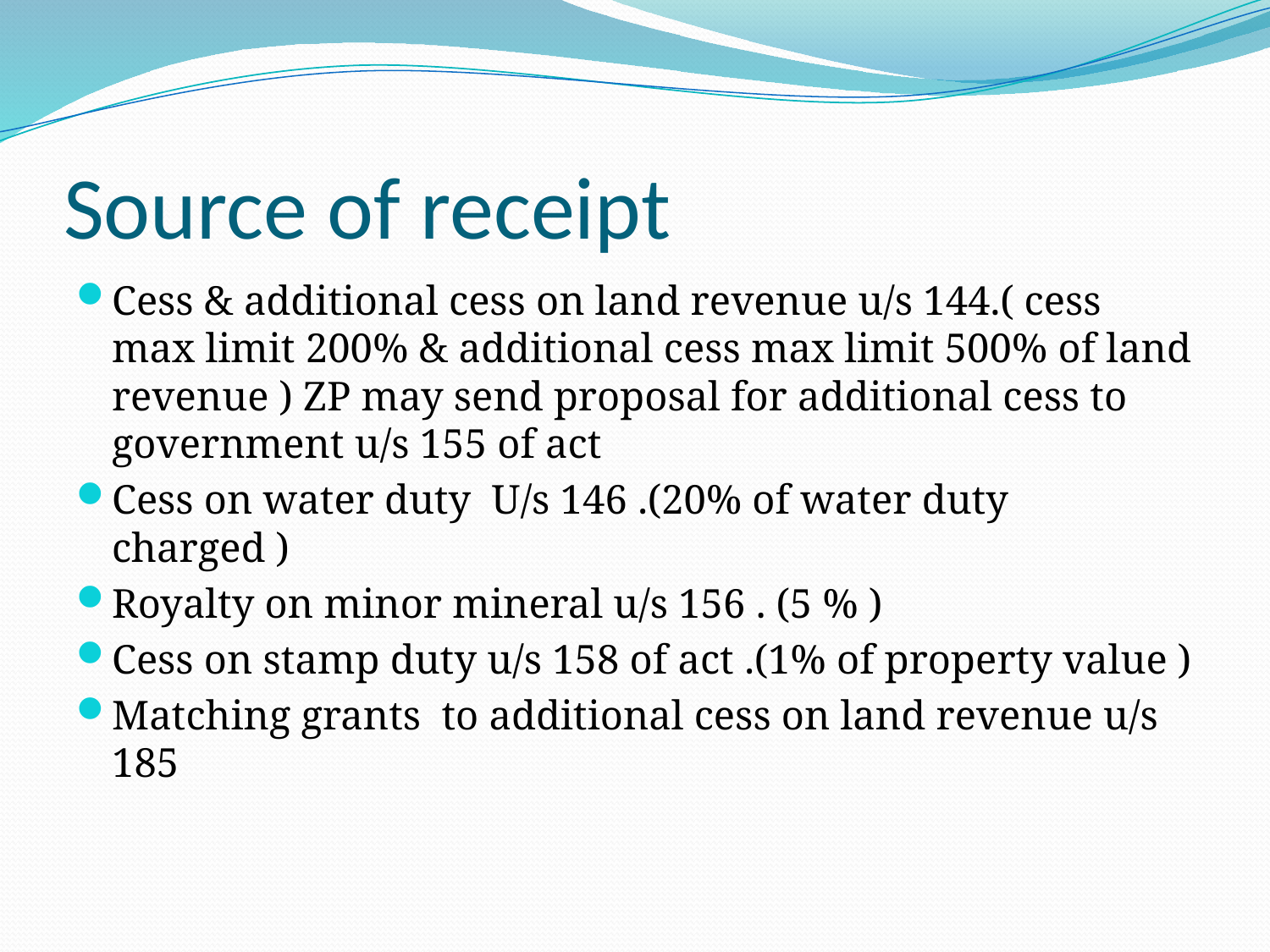

# Source of receipt
Cess & additional cess on land revenue u/s 144.( cess max limit 200% & additional cess max limit 500% of land revenue ) ZP may send proposal for additional cess to government u/s 155 of act
Cess on water duty  U/s 146 .(20% of water duty charged )
Royalty on minor mineral u/s 156 . (5 % )
Cess on stamp duty u/s 158 of act .(1% of property value )
Matching grants  to additional cess on land revenue u/s 185